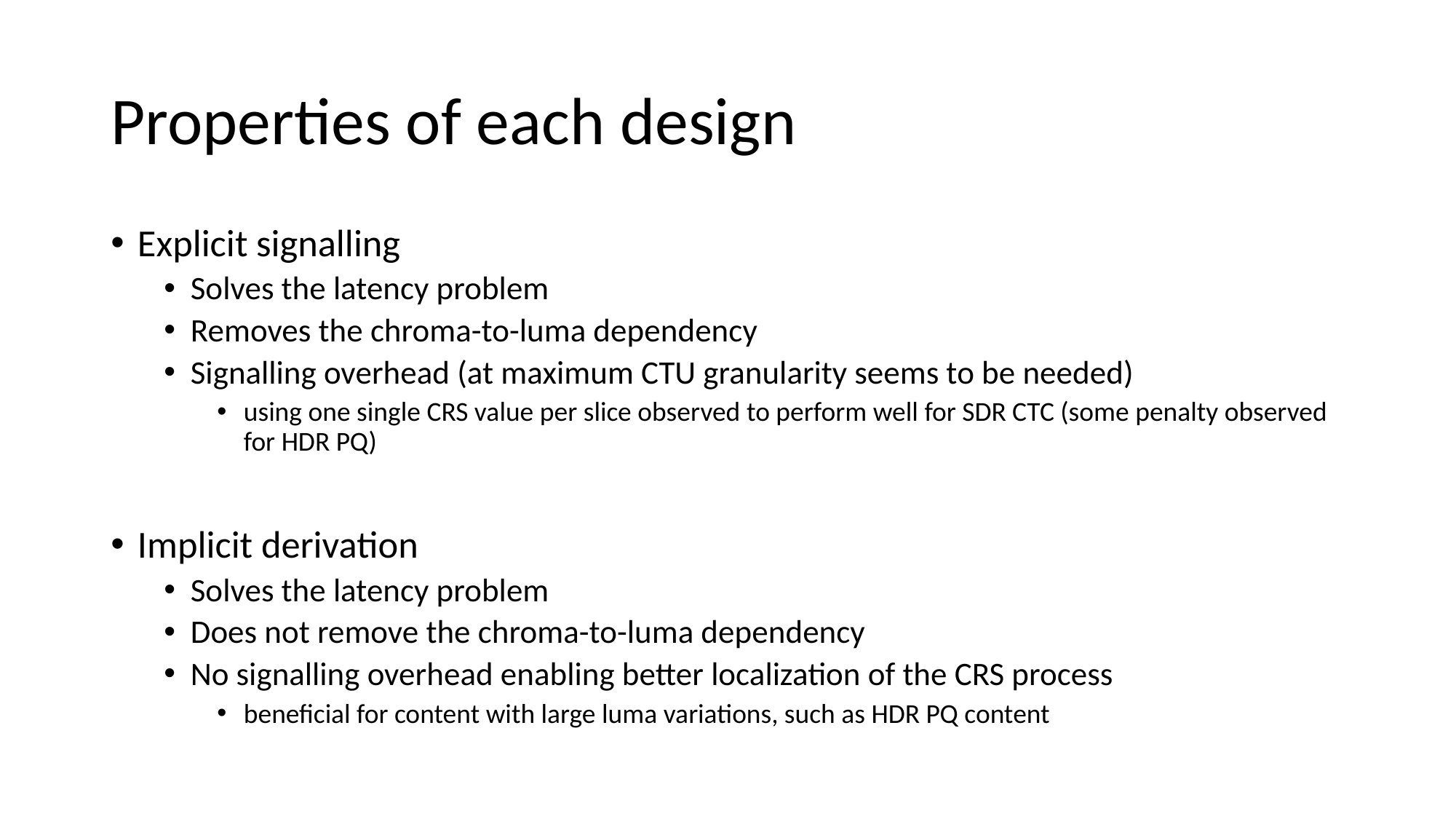

# Properties of each design
Explicit signalling
Solves the latency problem
Removes the chroma-to-luma dependency
Signalling overhead (at maximum CTU granularity seems to be needed)
using one single CRS value per slice observed to perform well for SDR CTC (some penalty observed for HDR PQ)

Implicit derivation
Solves the latency problem
Does not remove the chroma-to-luma dependency
No signalling overhead enabling better localization of the CRS process
beneficial for content with large luma variations, such as HDR PQ content